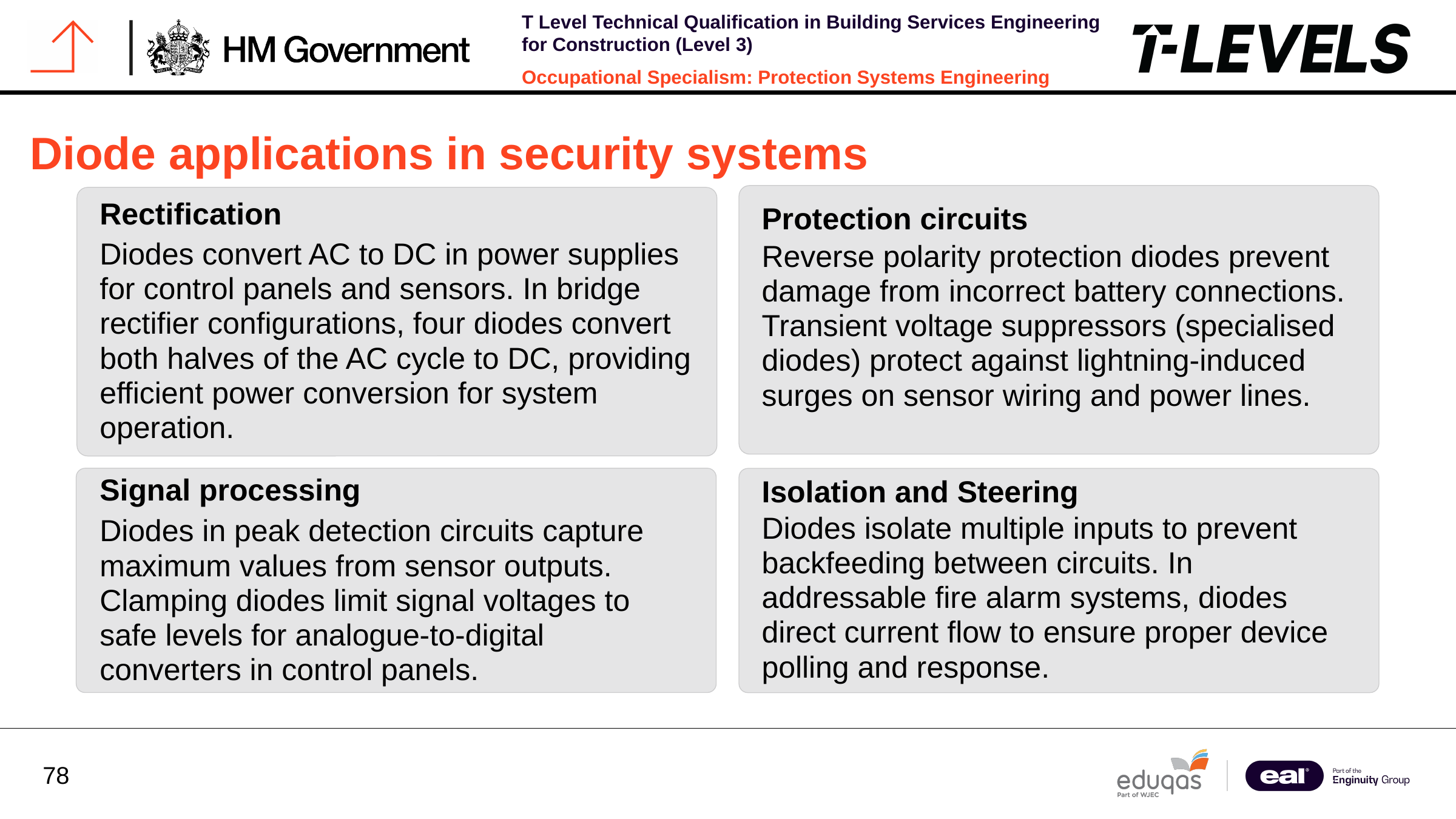

Diode applications in security systems

Rectification
Protection circuits
Diodes convert AC to DC in power supplies for control panels and sensors. In bridge rectifier configurations, four diodes convert both halves of the AC cycle to DC, providing efficient power conversion for system operation.
Reverse polarity protection diodes prevent damage from incorrect battery connections. Transient voltage suppressors (specialised diodes) protect against lightning-induced surges on sensor wiring and power lines.

Signal processing
Isolation and Steering
Diodes isolate multiple inputs to prevent backfeeding between circuits. In addressable fire alarm systems, diodes direct current flow to ensure proper device polling and response.
Diodes in peak detection circuits capture maximum values from sensor outputs. Clamping diodes limit signal voltages to safe levels for analogue-to-digital converters in control panels.